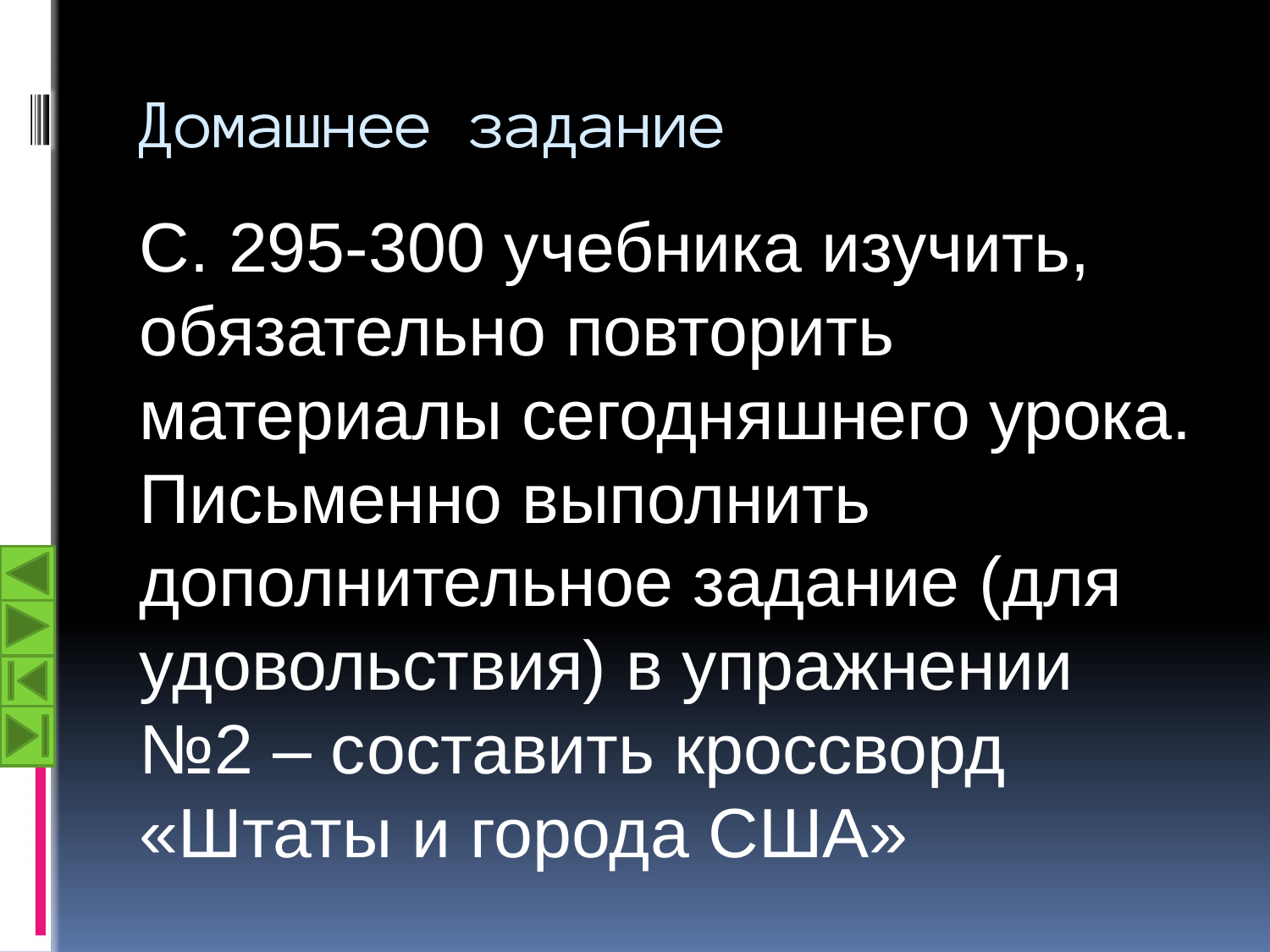

# Домашнее задание
С. 295-300 учебника изучить, обязательно повторить материалы сегодняшнего урока. Письменно выполнить дополнительное задание (для удовольствия) в упражнении №2 – составить кроссворд «Штаты и города США»